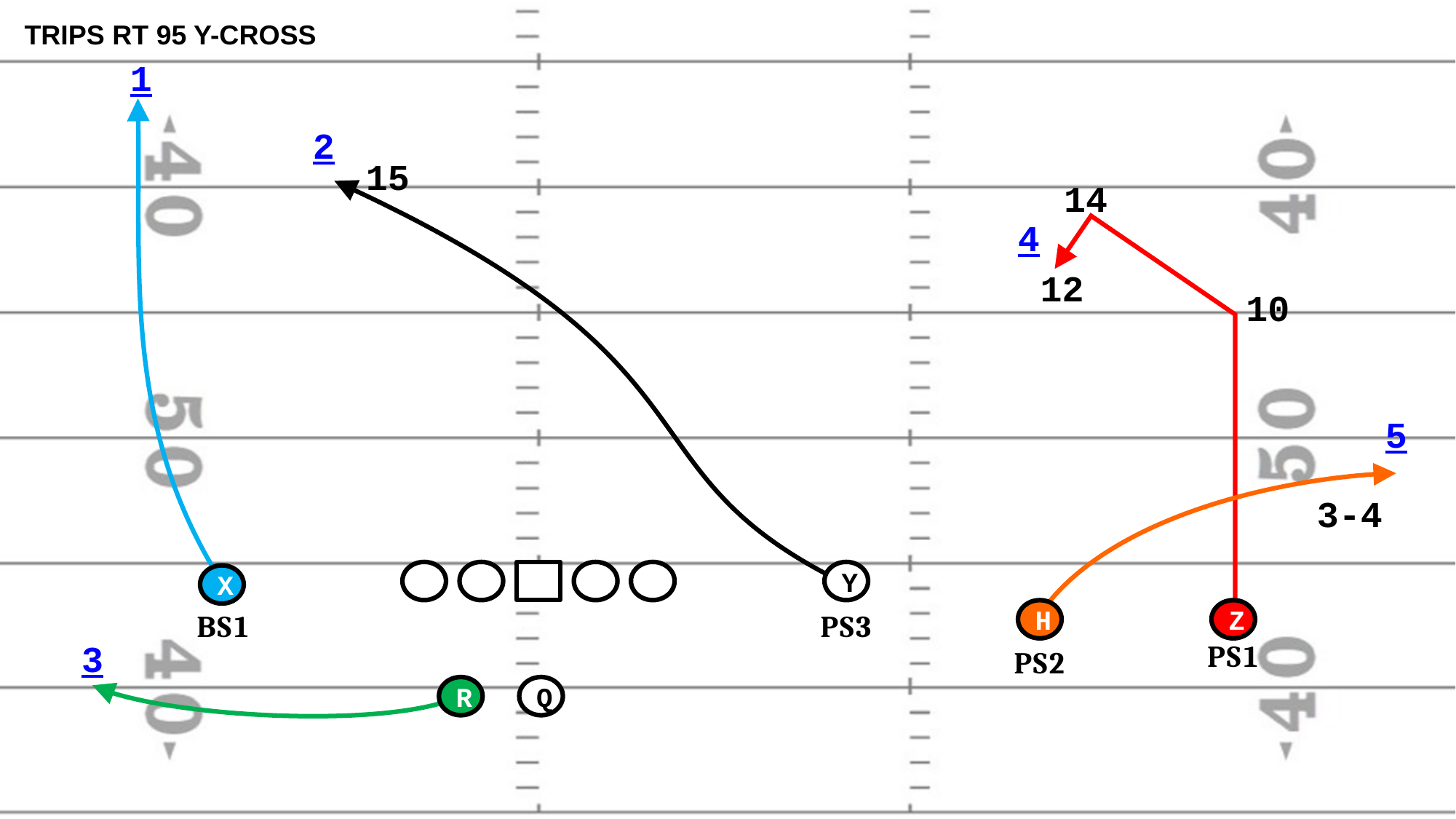

TRIPS RT 95 Y-CROSS
1

2
15
14

4

12
10
5

3-4

Y
X
H
Z
BS1
PS3
PS1
3
PS2
R
Q